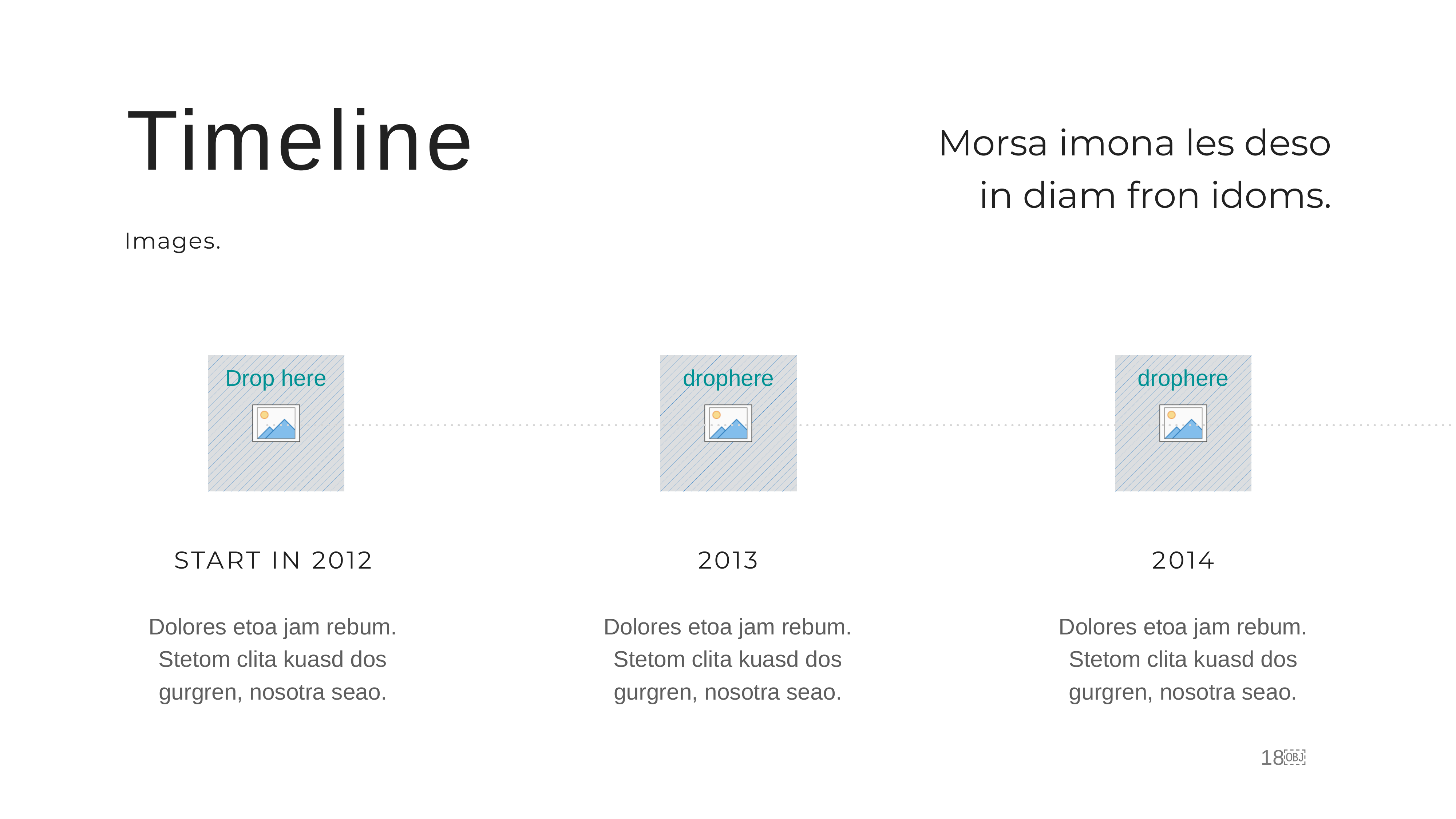

Timeline
Morsa imona les deso
in diam fron idoms.
Images.

START IN 2012
2013
2014
Dolores etoa jam rebum. Stetom clita kuasd dos gurgren, nosotra seao.
Dolores etoa jam rebum. Stetom clita kuasd dos gurgren, nosotra seao.
Dolores etoa jam rebum. Stetom clita kuasd dos gurgren, nosotra seao.